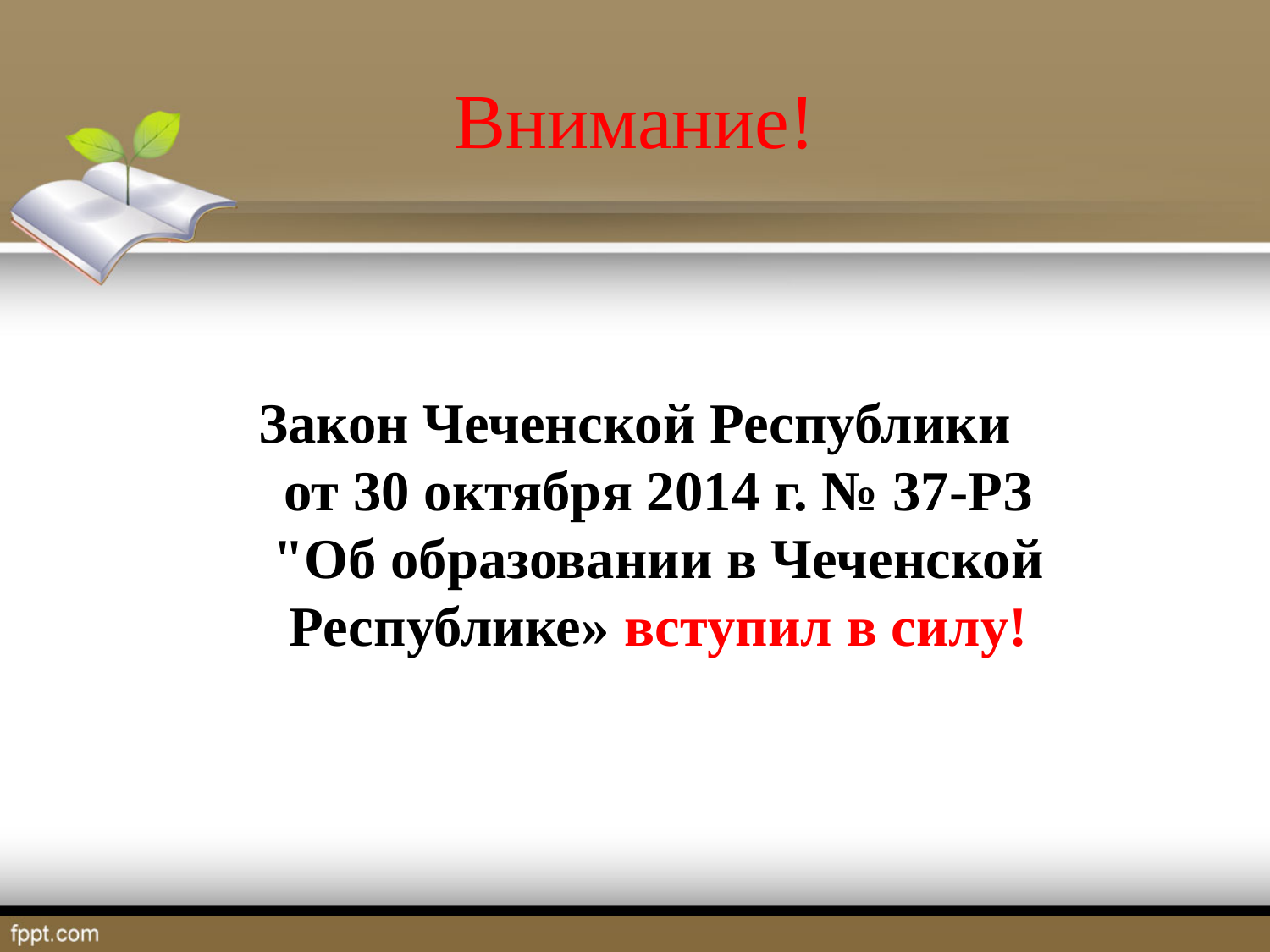

# Внимание!

Закон Чеченской Республики
от 30 октября 2014 г. № 37-РЗ
"Об образовании в Чеченской Республике» вступил в силу!